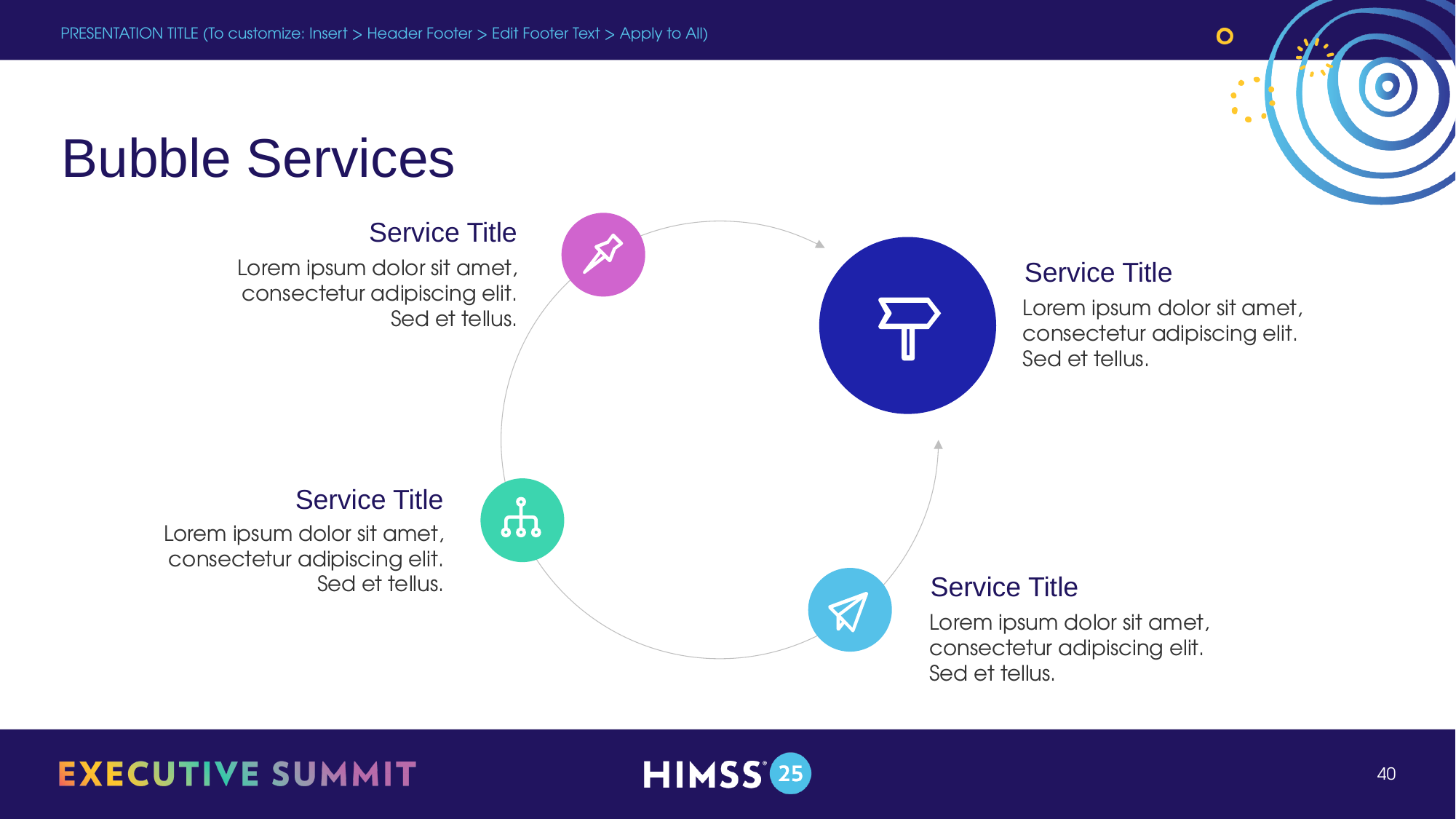

PRESENTATION TITLE (To customize: Insert > Header Footer > Edit Footer Text > Apply to All)
# Bubble Services
Service Title

Lorem ipsum dolor sit amet, consectetur adipiscing elit. Sed et tellus.
Service Title
Lorem ipsum dolor sit amet, consectetur adipiscing elit. Sed et tellus.

Service Title

Lorem ipsum dolor sit amet, consectetur adipiscing elit. Sed et tellus.
Service Title

Lorem ipsum dolor sit amet, consectetur adipiscing elit. Sed et tellus.
40